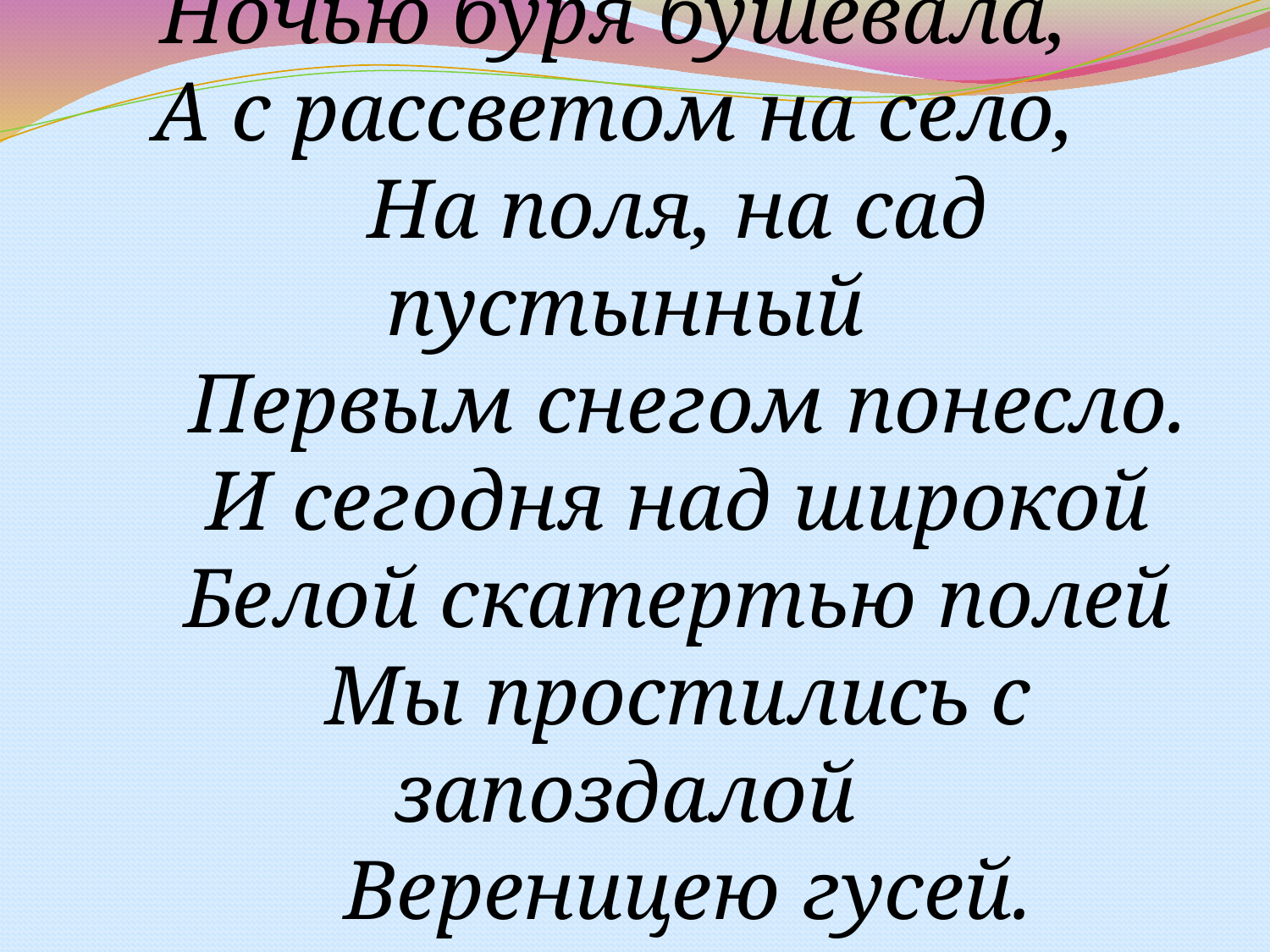

Ночью буря бушевала,
А с рассветом на село,
      На поля, на сад  пустынный
      Первым снегом понесло.
      И сегодня над широкой
      Белой скатертью полей
     Мы простились с запоздалой
      Вереницею гусей.